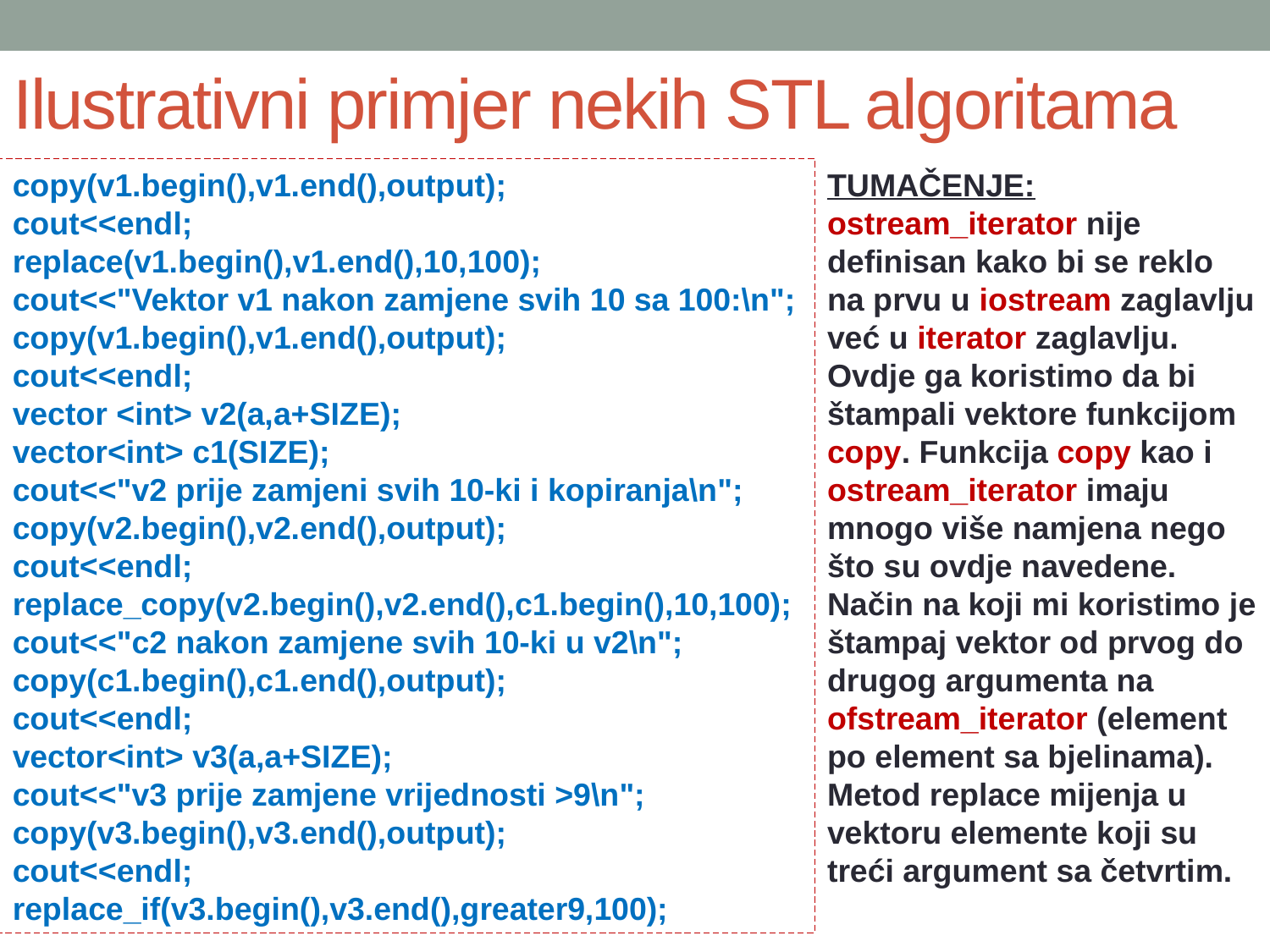

# Ilustrativni primjer nekih STL algoritama
copy(v1.begin(),v1.end(),output);
cout<<endl;
replace(v1.begin(),v1.end(),10,100);
cout<<"Vektor v1 nakon zamjene svih 10 sa 100:\n";
copy(v1.begin(),v1.end(),output);
cout<<endl;
vector <int> v2(a,a+SIZE);
vector<int> c1(SIZE);
cout<<"v2 prije zamjeni svih 10-ki i kopiranja\n";
copy(v2.begin(),v2.end(),output);
cout<<endl;
replace_copy(v2.begin(),v2.end(),c1.begin(),10,100);
cout<<"c2 nakon zamjene svih 10-ki u v2\n";
copy(c1.begin(),c1.end(),output);
cout<<endl;
vector<int> v3(a,a+SIZE);
cout<<"v3 prije zamjene vrijednosti >9\n";
copy(v3.begin(),v3.end(),output);
cout<<endl;
replace_if(v3.begin(),v3.end(),greater9,100);
TUMAČENJE:
ostream_iterator nije definisan kako bi se reklo na prvu u iostream zaglavlju već u iterator zaglavlju. Ovdje ga koristimo da bi štampali vektore funkcijom copy. Funkcija copy kao i ostream_iterator imaju mnogo više namjena nego što su ovdje navedene. Način na koji mi koristimo je štampaj vektor od prvog do drugog argumenta na ofstream_iterator (element po element sa bjelinama). Metod replace mijenja u vektoru elemente koji su treći argument sa četvrtim.